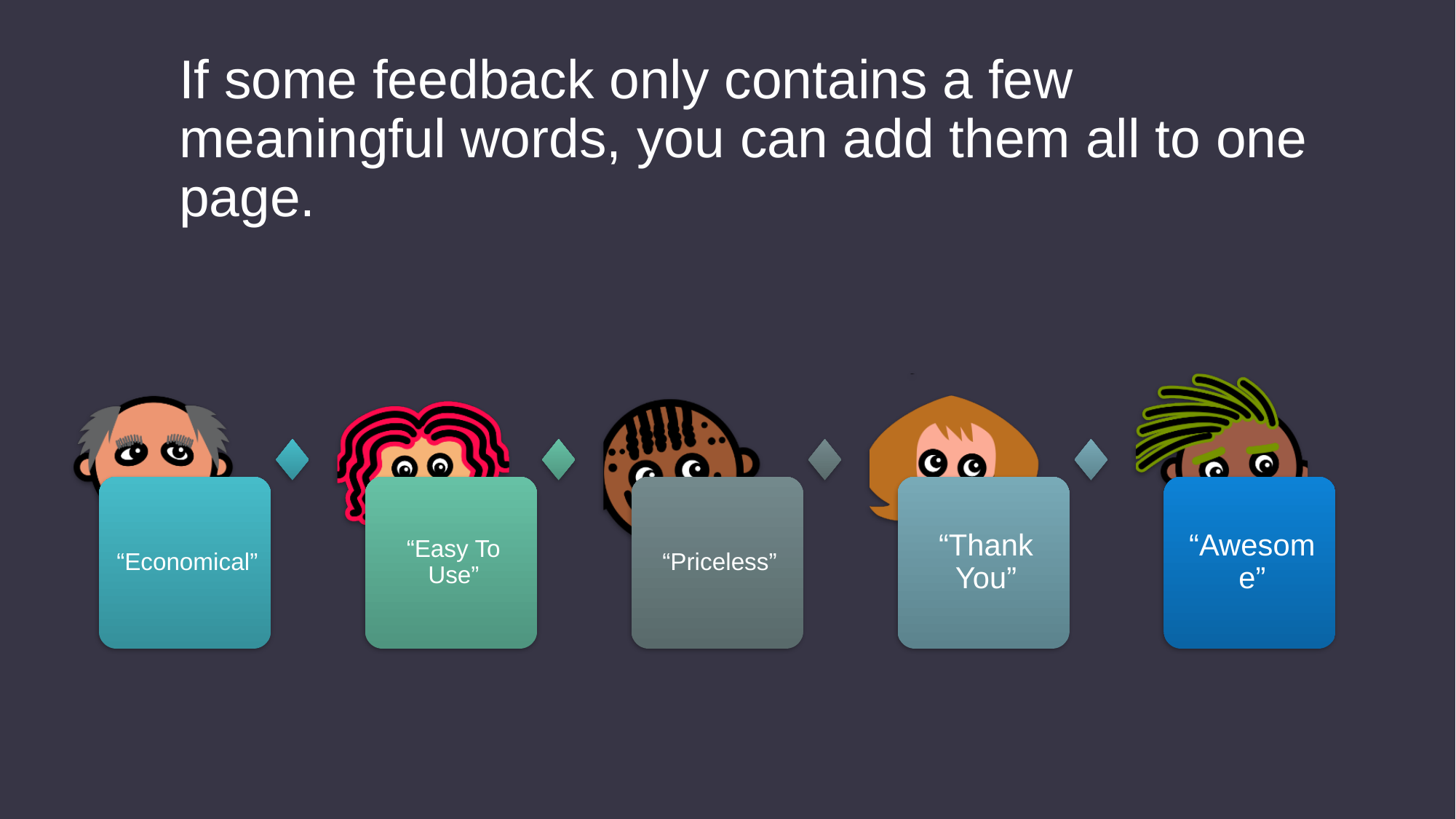

# If some feedback only contains a few meaningful words, you can add them all to one page.
“Economical”

“Easy To Use”

“Priceless”

“Thank You”

“Awesome”